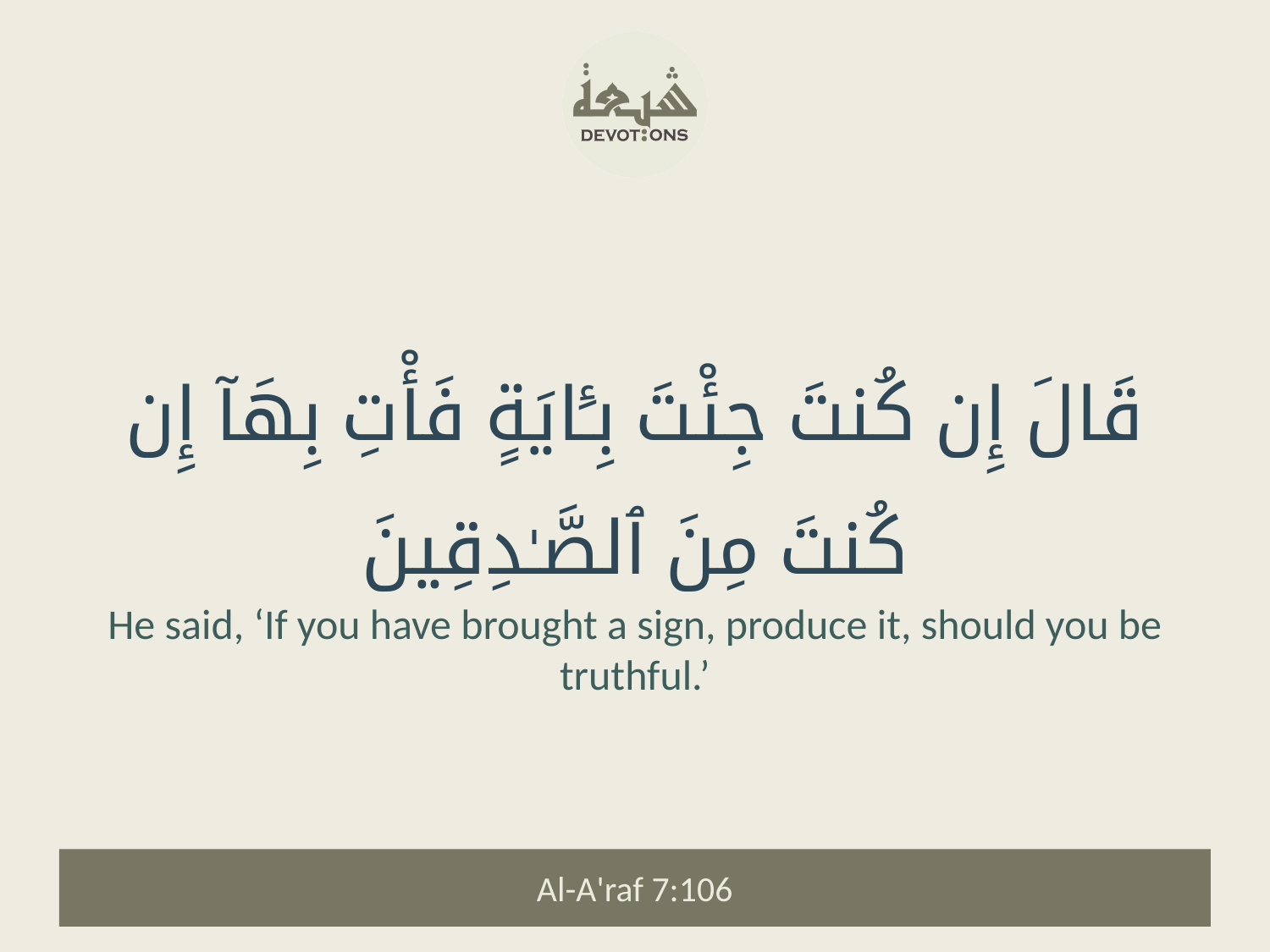

قَالَ إِن كُنتَ جِئْتَ بِـَٔايَةٍ فَأْتِ بِهَآ إِن كُنتَ مِنَ ٱلصَّـٰدِقِينَ
He said, ‘If you have brought a sign, produce it, should you be truthful.’
Al-A'raf 7:106